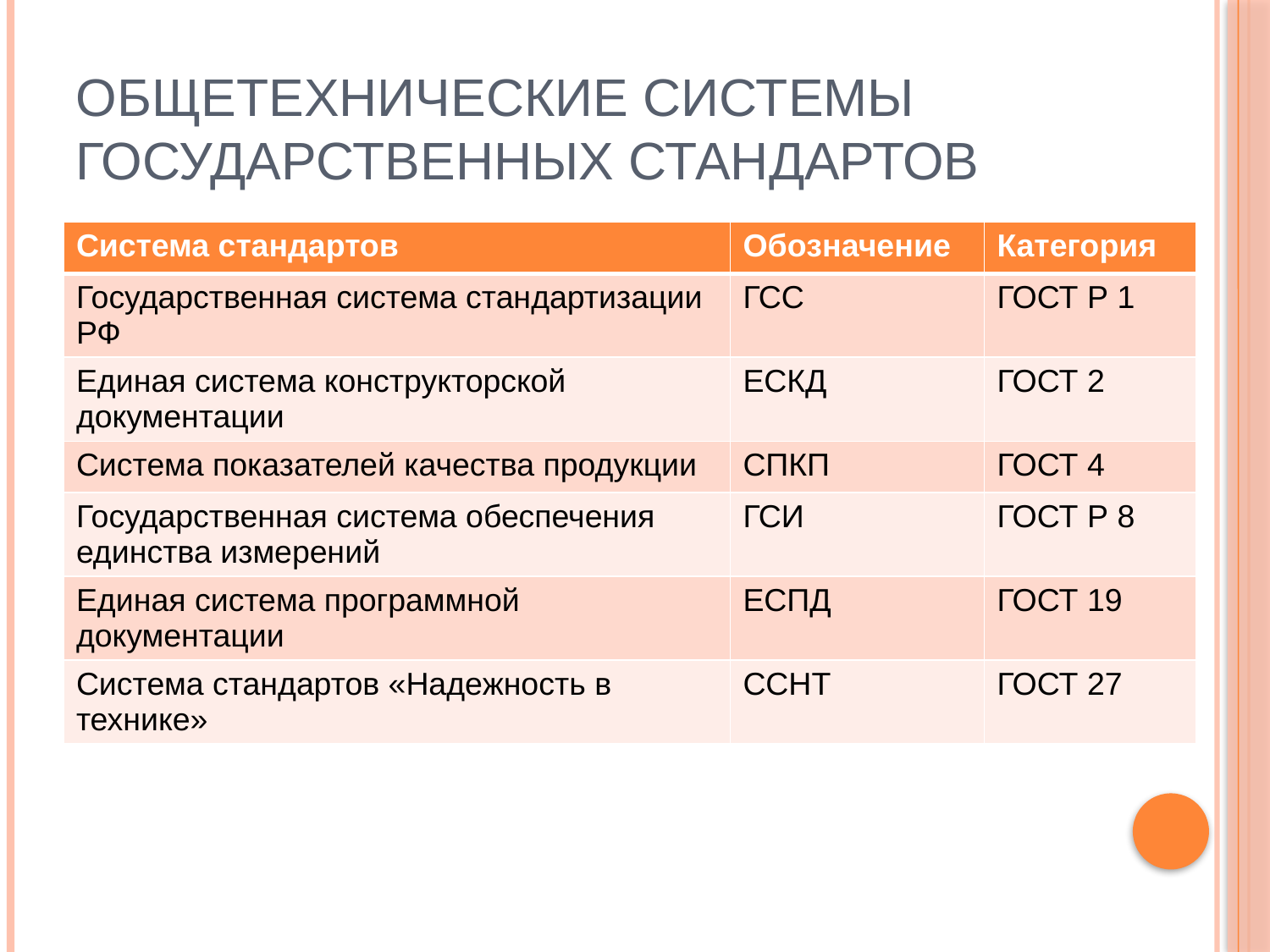

# Общетехнические системы государственных стандартов
| Система стандартов | Обозначение | Категория |
| --- | --- | --- |
| Государственная система стандартизации РФ | ГСС | ГОСТ Р 1 |
| Единая система конструкторской документации | ЕСКД | ГОСТ 2 |
| Система показателей качества продукции | СПКП | ГОСТ 4 |
| Государственная система обеспечения единства измерений | ГСИ | ГОСТ Р 8 |
| Единая система программной документации | ЕСПД | ГОСТ 19 |
| Система стандартов «Надежность в технике» | ССНТ | ГОСТ 27 |